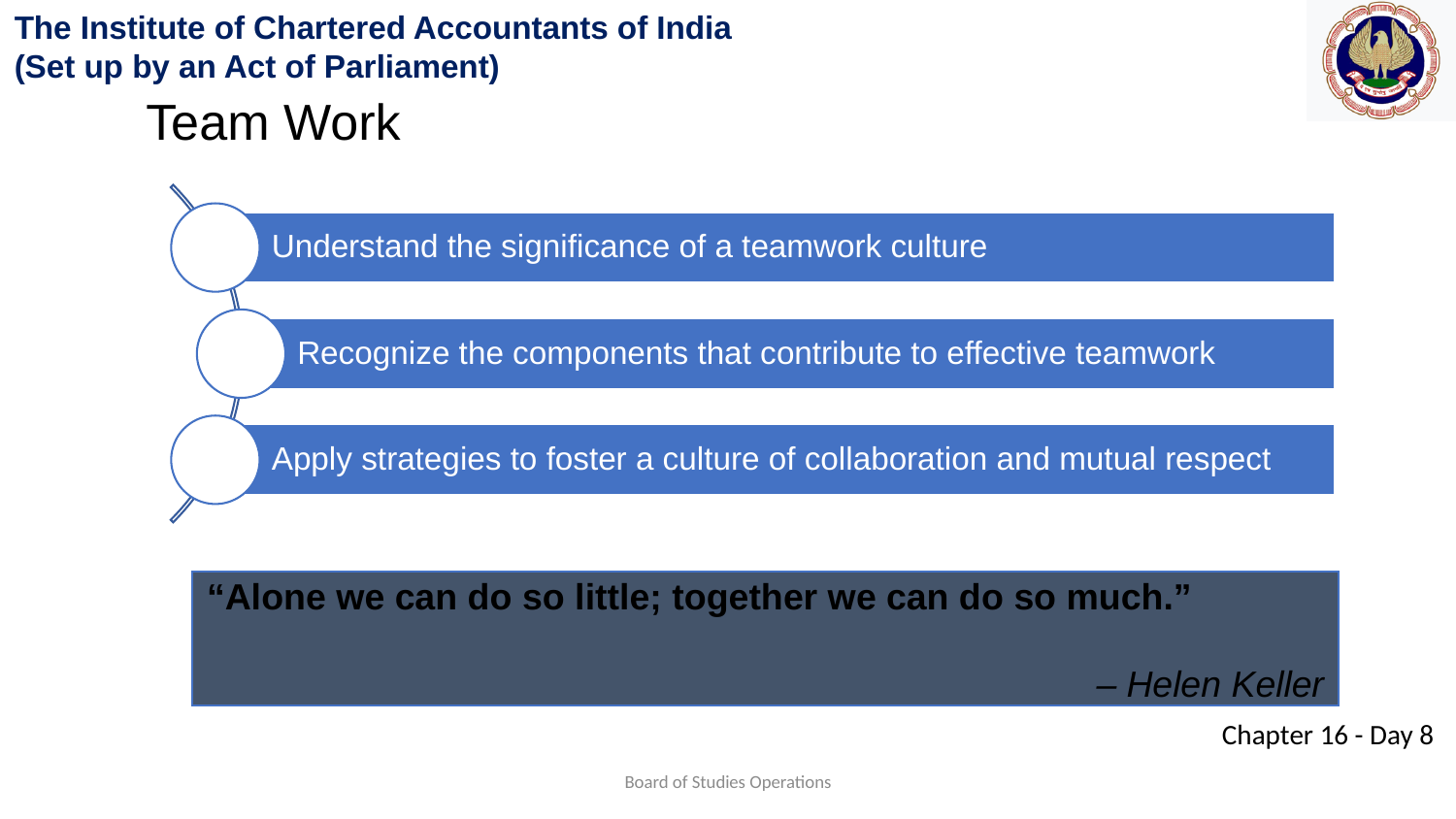

Team Work
Understand the significance of a teamwork culture
Recognize the components that contribute to effective teamwork
Apply strategies to foster a culture of collaboration and mutual respect
“Alone we can do so little; together we can do so much.”

– Helen Keller
Board of Studies Operations